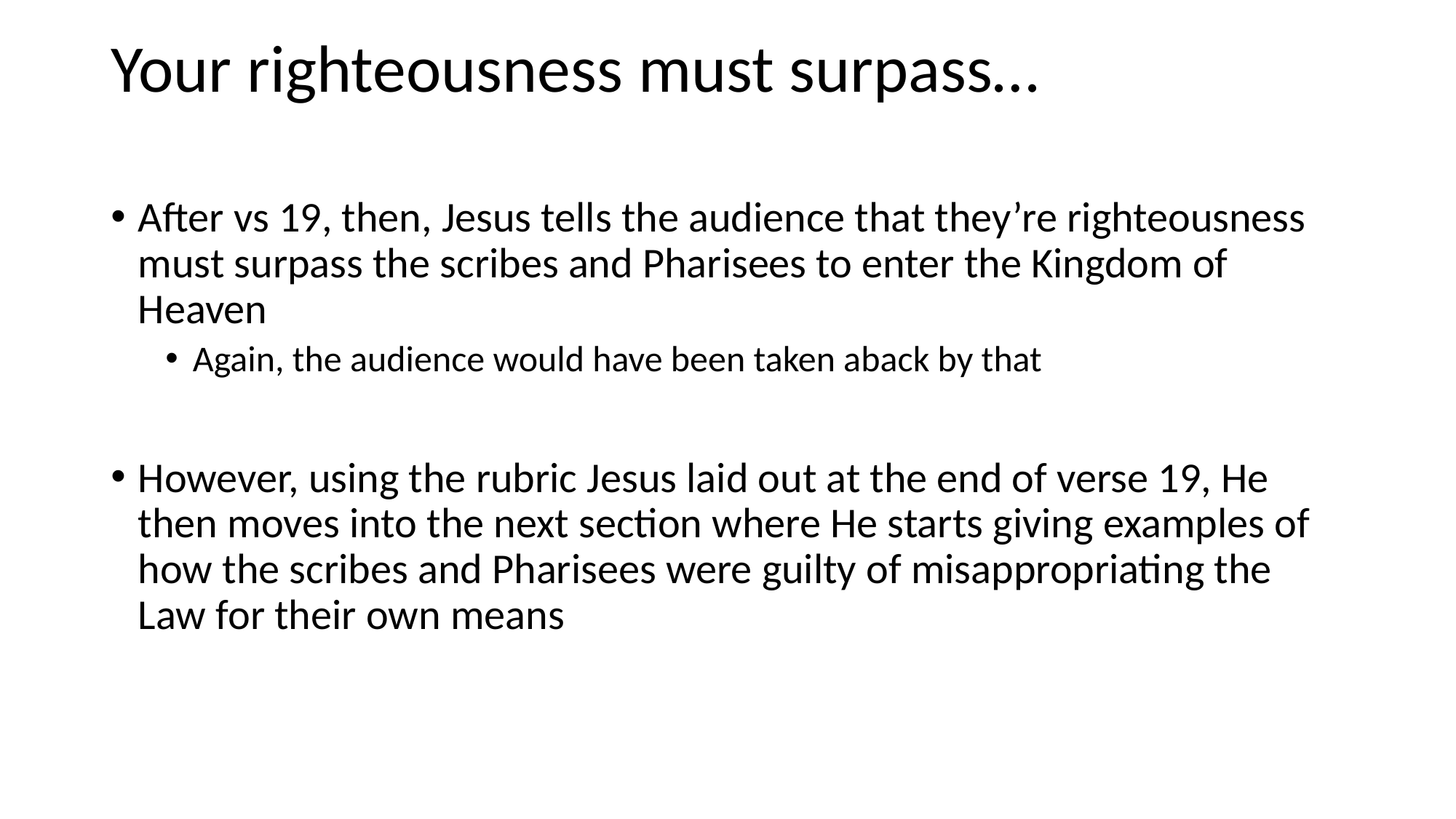

# Your righteousness must surpass…

After vs 19, then, Jesus tells the audience that they’re righteousness must surpass the scribes and Pharisees to enter the Kingdom of Heaven
Again, the audience would have been taken aback by that

However, using the rubric Jesus laid out at the end of verse 19, He then moves into the next section where He starts giving examples of how the scribes and Pharisees were guilty of misappropriating the Law for their own means